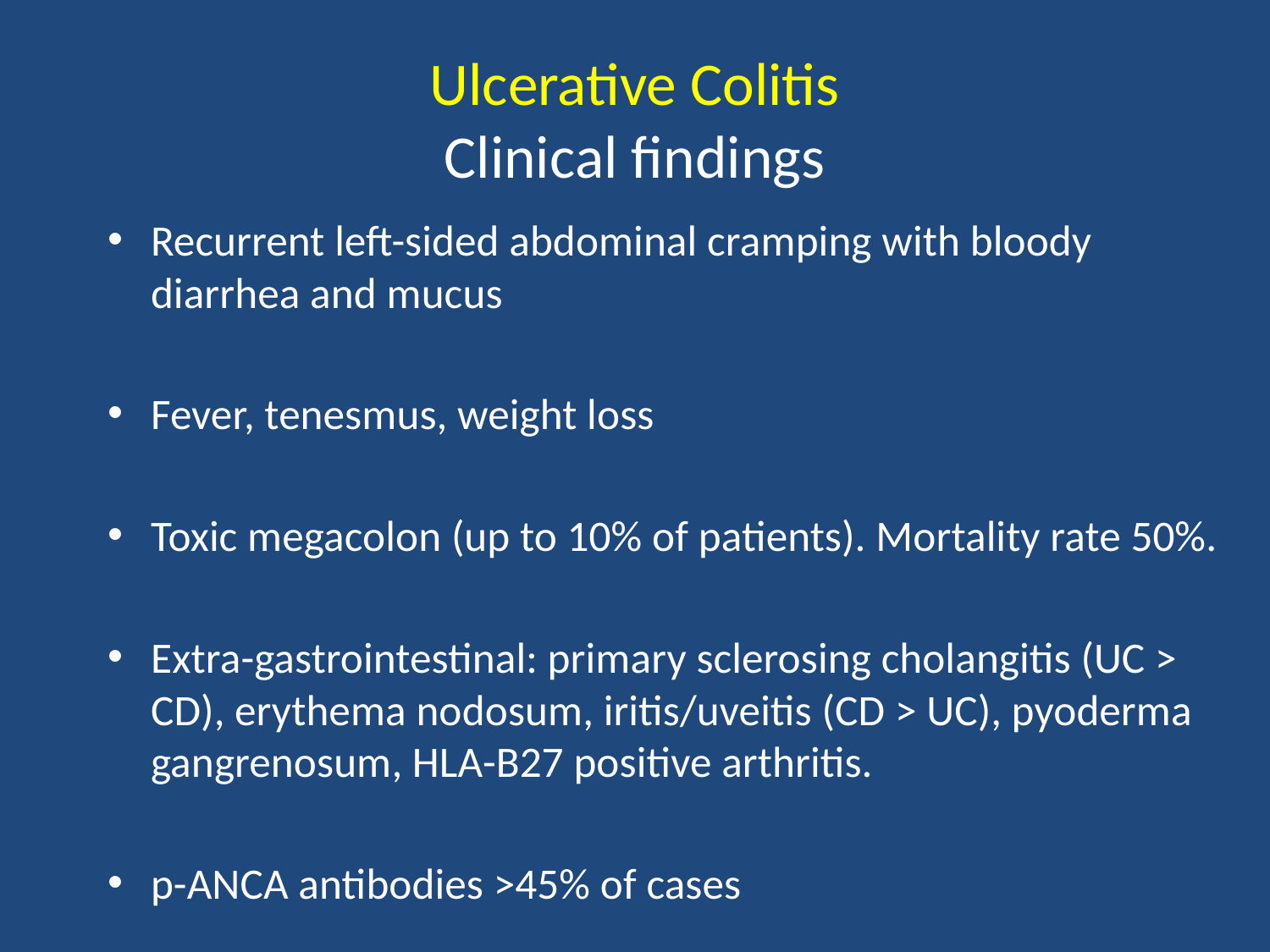

# Ulcerative Colitis Clinical findings
Recurrent left-sided abdominal cramping with bloody diarrhea and mucus

Fever, tenesmus, weight loss

Toxic megacolon (up to 10% of patients). Mortality rate 50%.

Extra-gastrointestinal: primary sclerosing cholangitis (UC > CD), erythema nodosum, iritis/uveitis (CD > UC), pyoderma gangrenosum, HLA-B27 positive arthritis.

p-ANCA antibodies >45% of cases